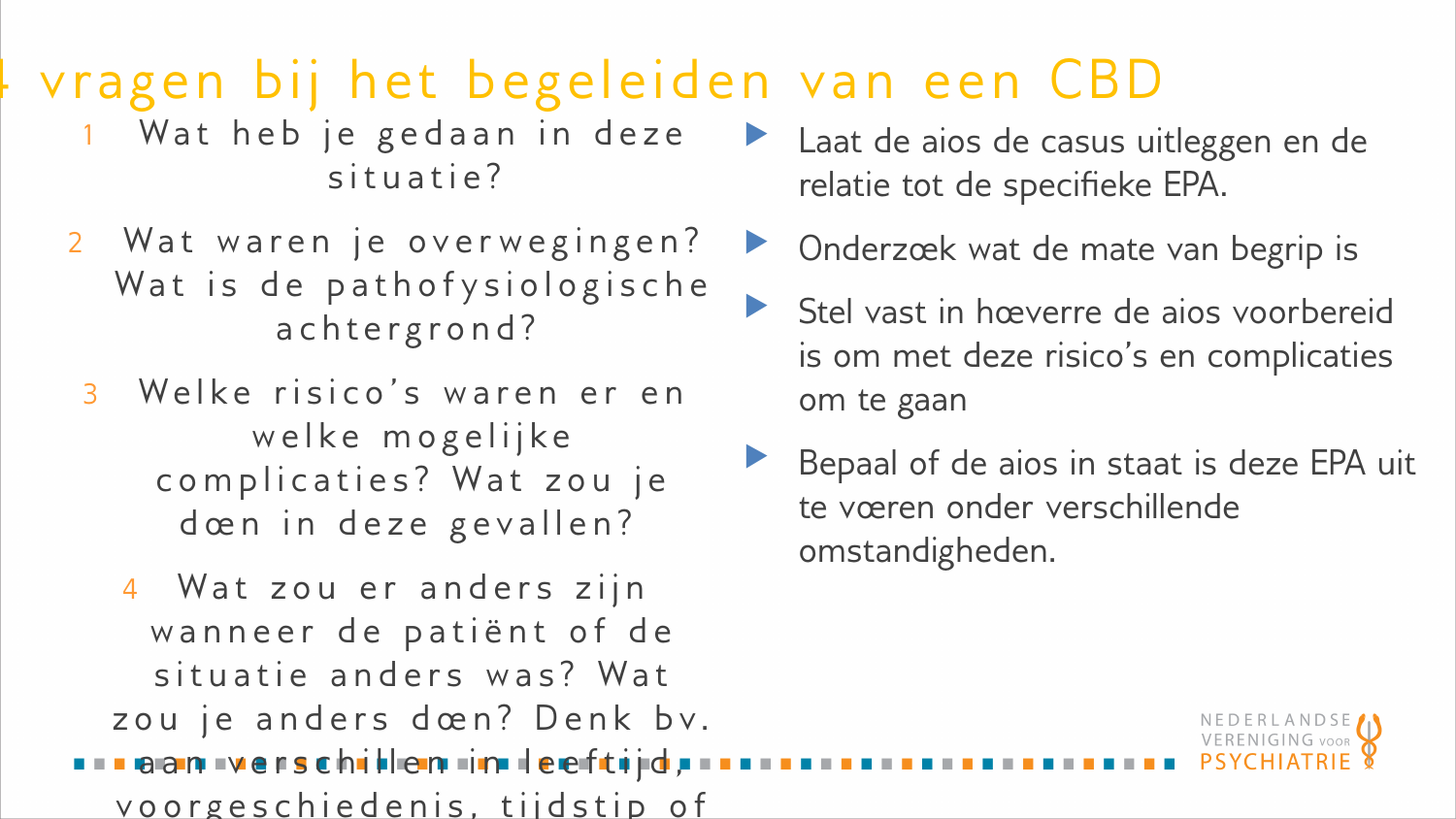

4 vragen bij het begeleiden van een CBD
Wat heb je gedaan in deze situatie?
Wat waren je overwegingen? Wat is de pathofysiologische achtergrond?
Welke risico’s waren er en welke mogelijke complicaties? Wat zou je doen in deze gevallen?
Wat zou er anders zijn wanneer de patiënt of de situatie anders was? Wat zou je anders doen? Denk bv. aan verschillen in leeftijd, voorgeschiedenis, tijdstip of locatie.
Kan de beroepsactiviteit aan aios worden toevertrouwd?

Laat de aios de casus uitleggen en de relatie tot de specifieke EPA.
Onderzoek wat de mate van begrip is
Stel vast in hoeverre de aios voorbereid is om met deze risico’s en complicaties om te gaan
Bepaal of de aios in staat is deze EPA uit te voeren onder verschillende omstandigheden.